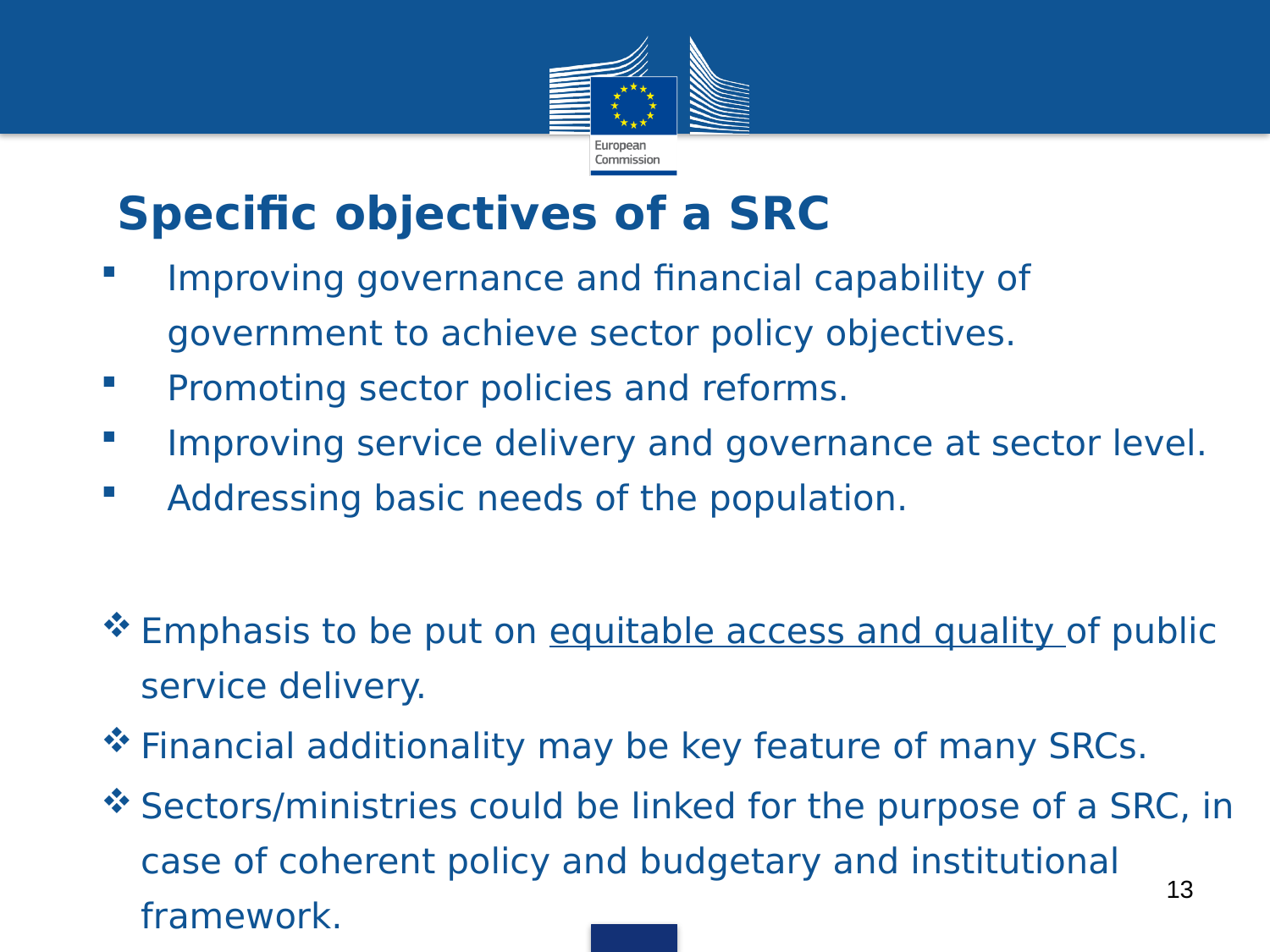

# Specific objectives of a SRC
Improving governance and financial capability of government to achieve sector policy objectives.
Promoting sector policies and reforms.
Improving service delivery and governance at sector level.
Addressing basic needs of the population.

Emphasis to be put on equitable access and quality of public service delivery.
Financial additionality may be key feature of many SRCs.
Sectors/ministries could be linked for the purpose of a SRC, in case of coherent policy and budgetary and institutional framework.

13